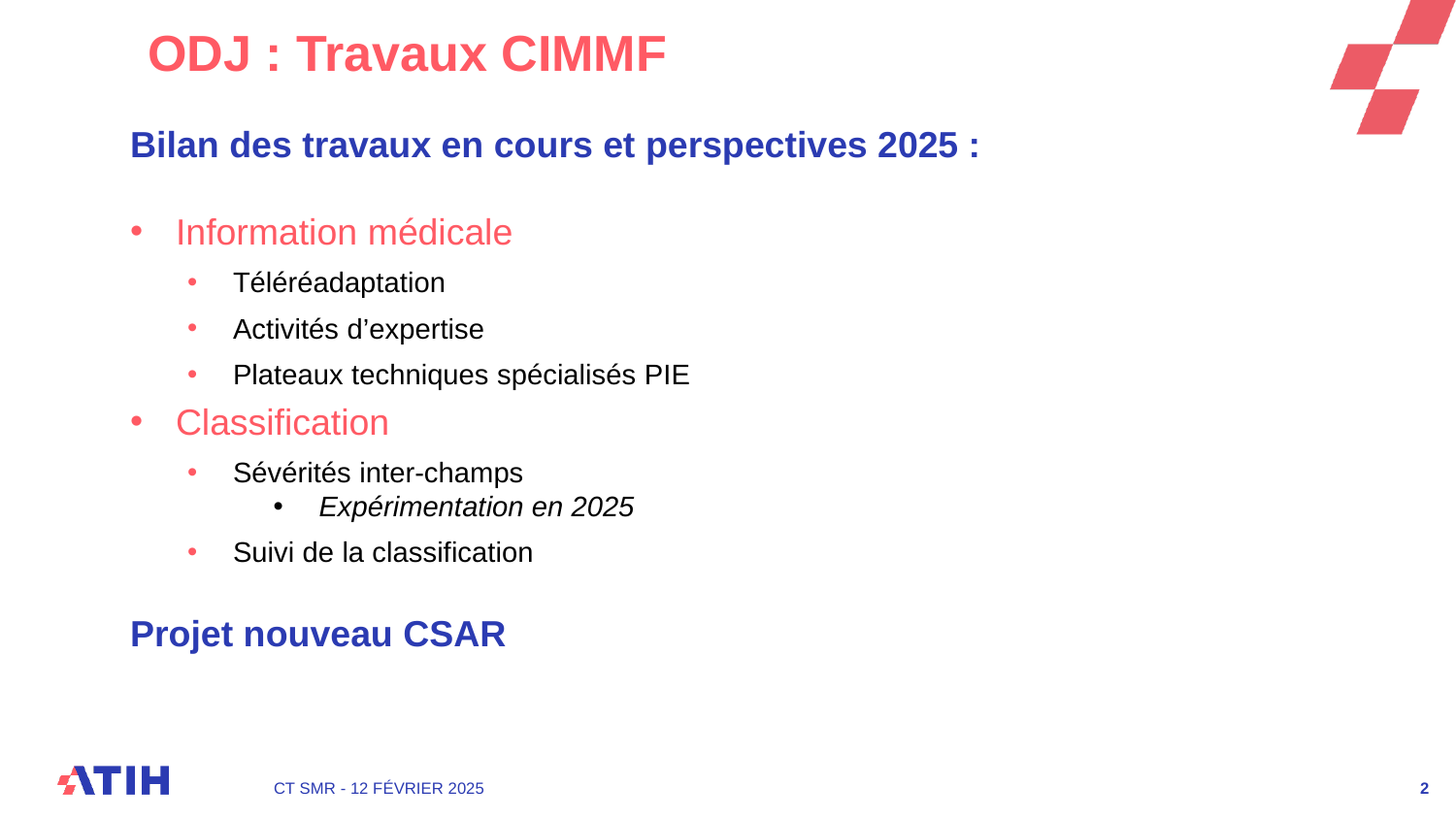

# ODJ : Travaux CIMMF
Bilan des travaux en cours et perspectives 2025 :

Information médicale
Téléréadaptation
Activités d’expertise
Plateaux techniques spécialisés PIE
Classification
Sévérités inter-champs
Expérimentation en 2025
Suivi de la classification

Projet nouveau CSAR

CT SMR - 12 février 2025